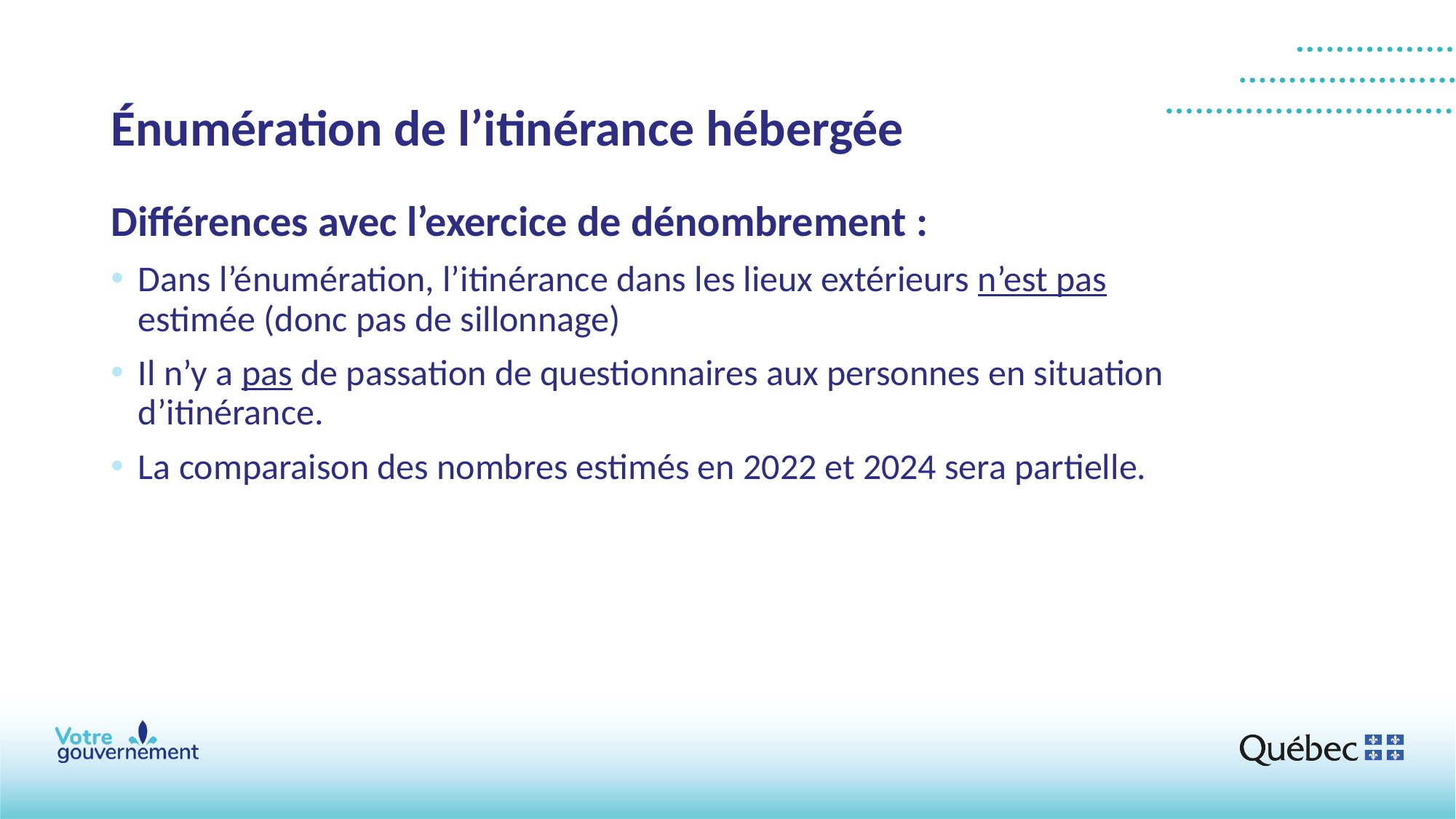

# Énumération de l’itinérance hébergée
Différences avec l’exercice de dénombrement :
Dans l’énumération, l’itinérance dans les lieux extérieurs n’est pas estimée (donc pas de sillonnage)
Il n’y a pas de passation de questionnaires aux personnes en situation d’itinérance.
La comparaison des nombres estimés en 2022 et 2024 sera partielle.